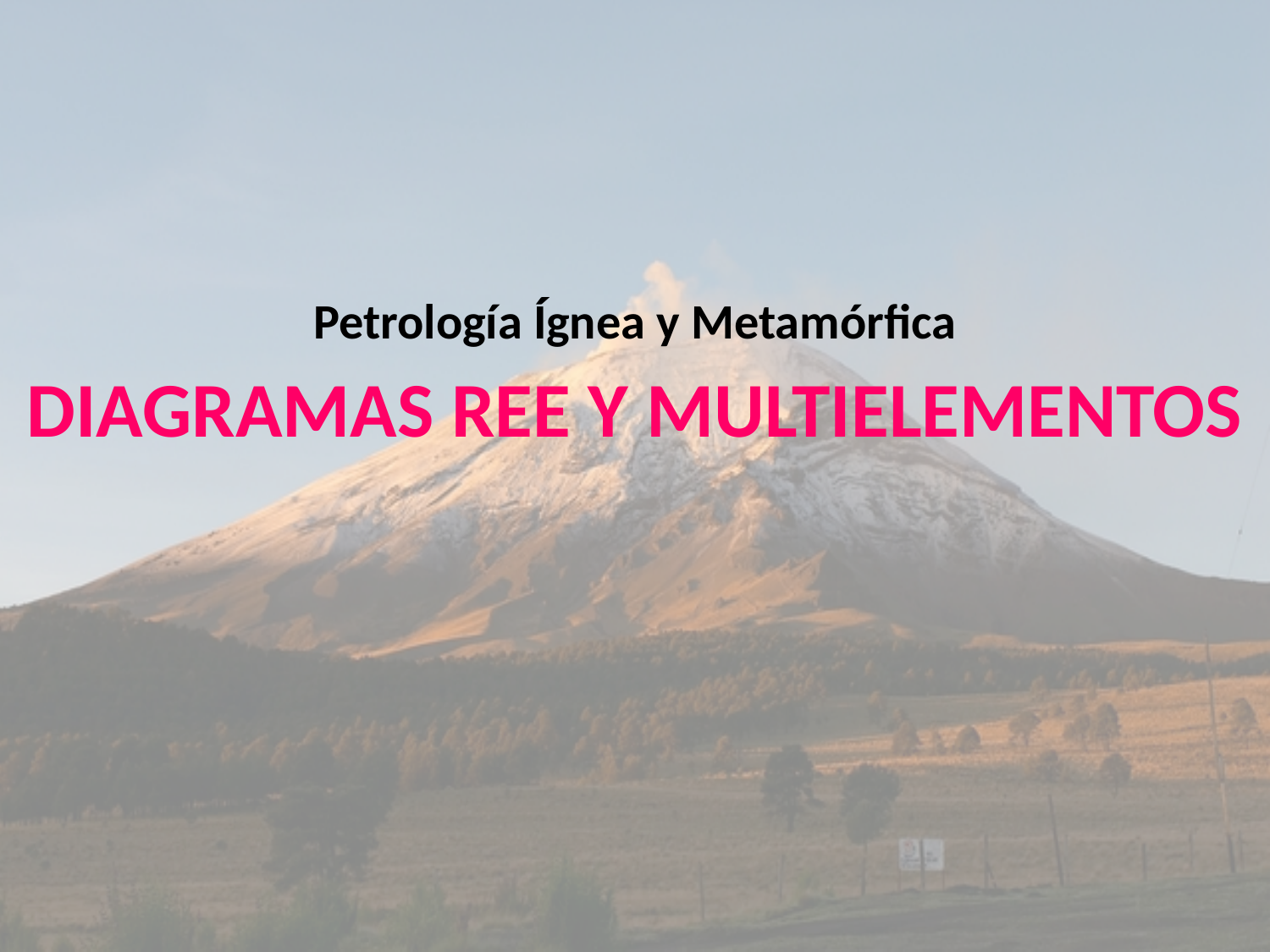

Petrología Ígnea y Metamórfica
# DIAGRAMAS REE Y MULTIELEMENTOS